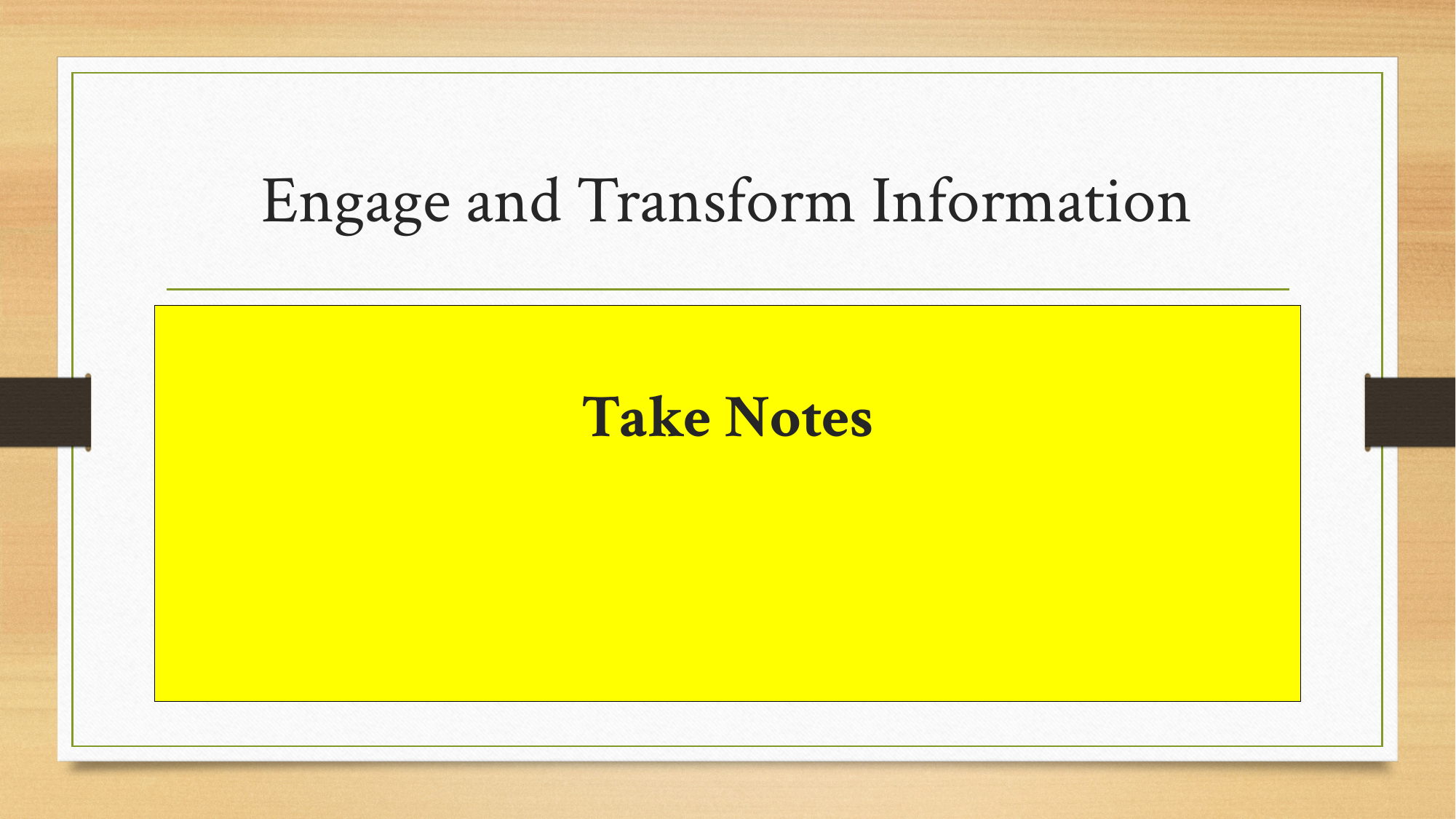

# Engage and Transform Information

Take Notes